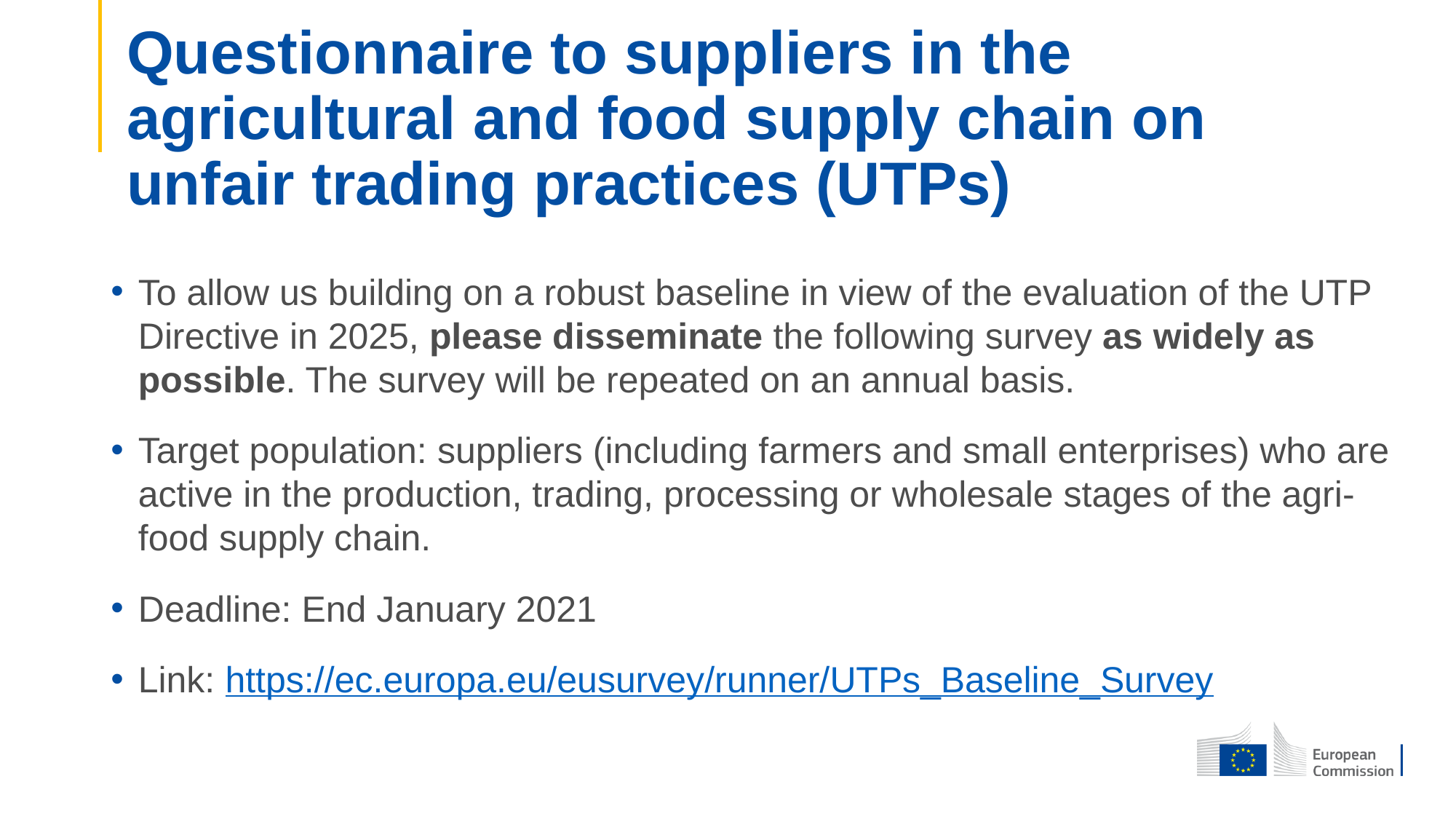

# Questionnaire to suppliers in the agricultural and food supply chain on unfair trading practices (UTPs)

To allow us building on a robust baseline in view of the evaluation of the UTP Directive in 2025, please disseminate the following survey as widely as possible. The survey will be repeated on an annual basis.
Target population: suppliers (including farmers and small enterprises) who are active in the production, trading, processing or wholesale stages of the agri-food supply chain.
Deadline: End January 2021
Link: https://ec.europa.eu/eusurvey/runner/UTPs_Baseline_Survey